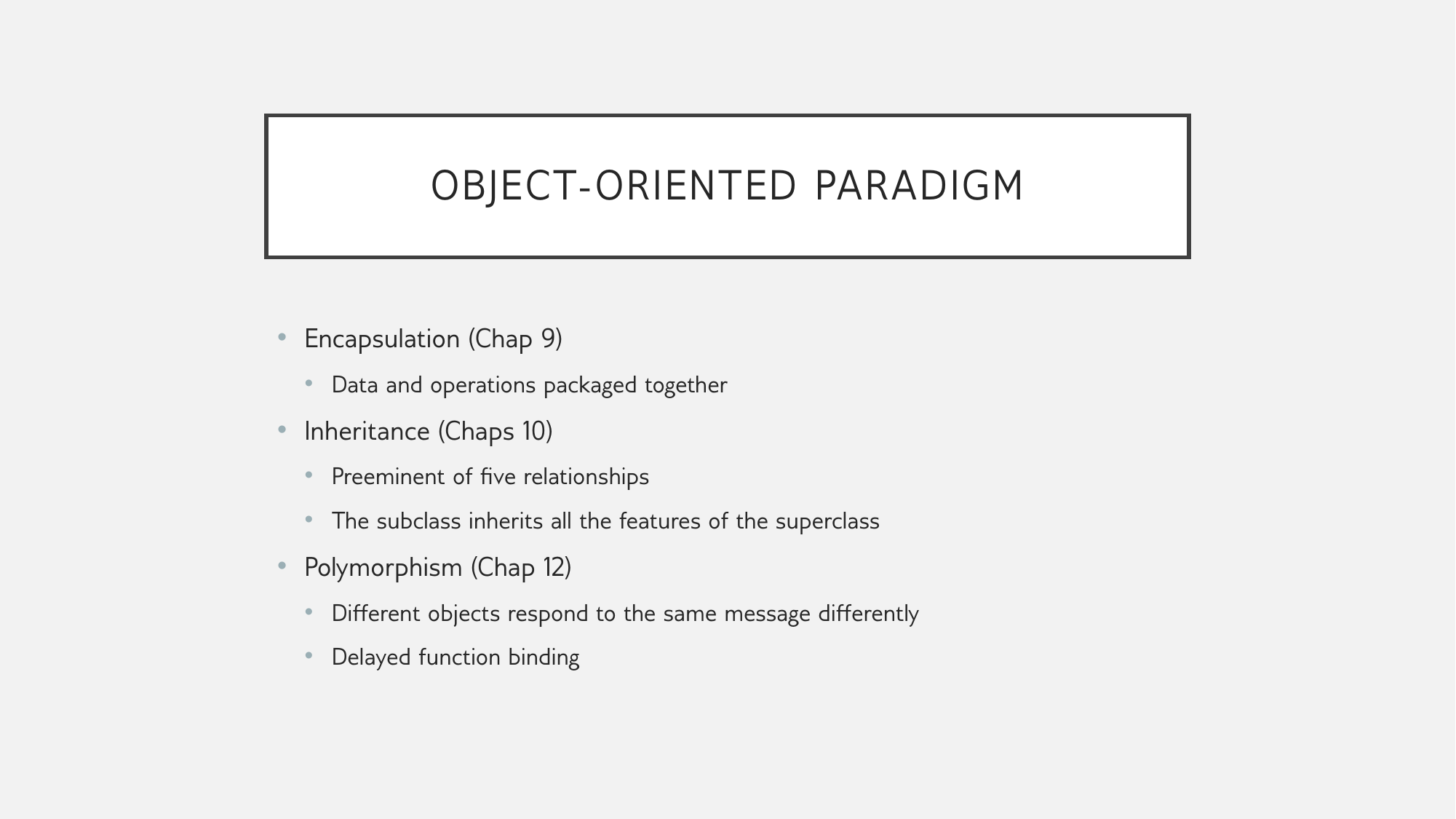

# Object-Oriented Paradigm
Encapsulation (Chap 9)
Data and operations packaged together
Inheritance (Chaps 10)
Preeminent of five relationships
The subclass inherits all the features of the superclass
Polymorphism (Chap 12)
Different objects respond to the same message differently
Delayed function binding